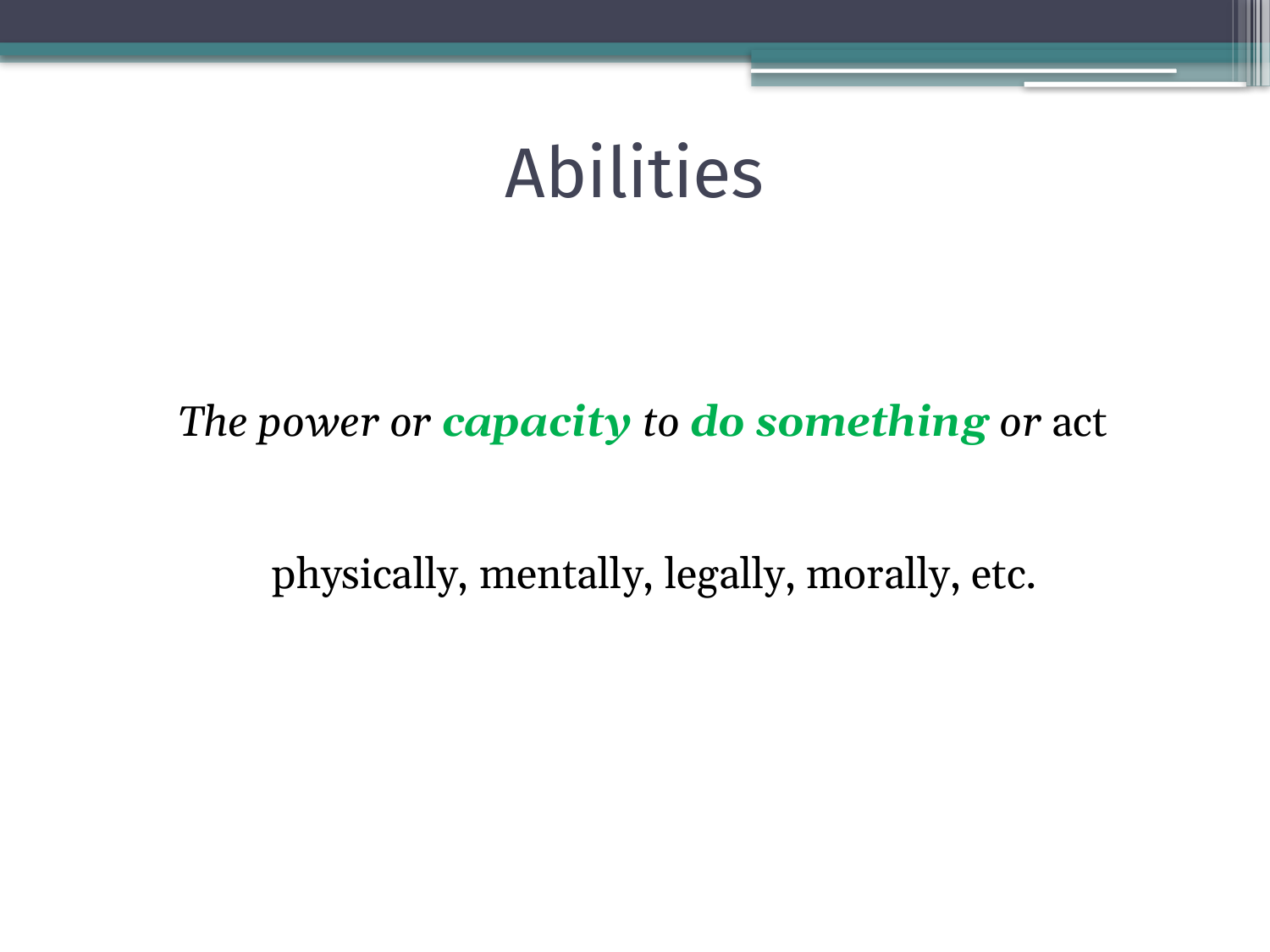

# Abilities
The power or capacity to do something or act physically, mentally, legally, morally, etc.